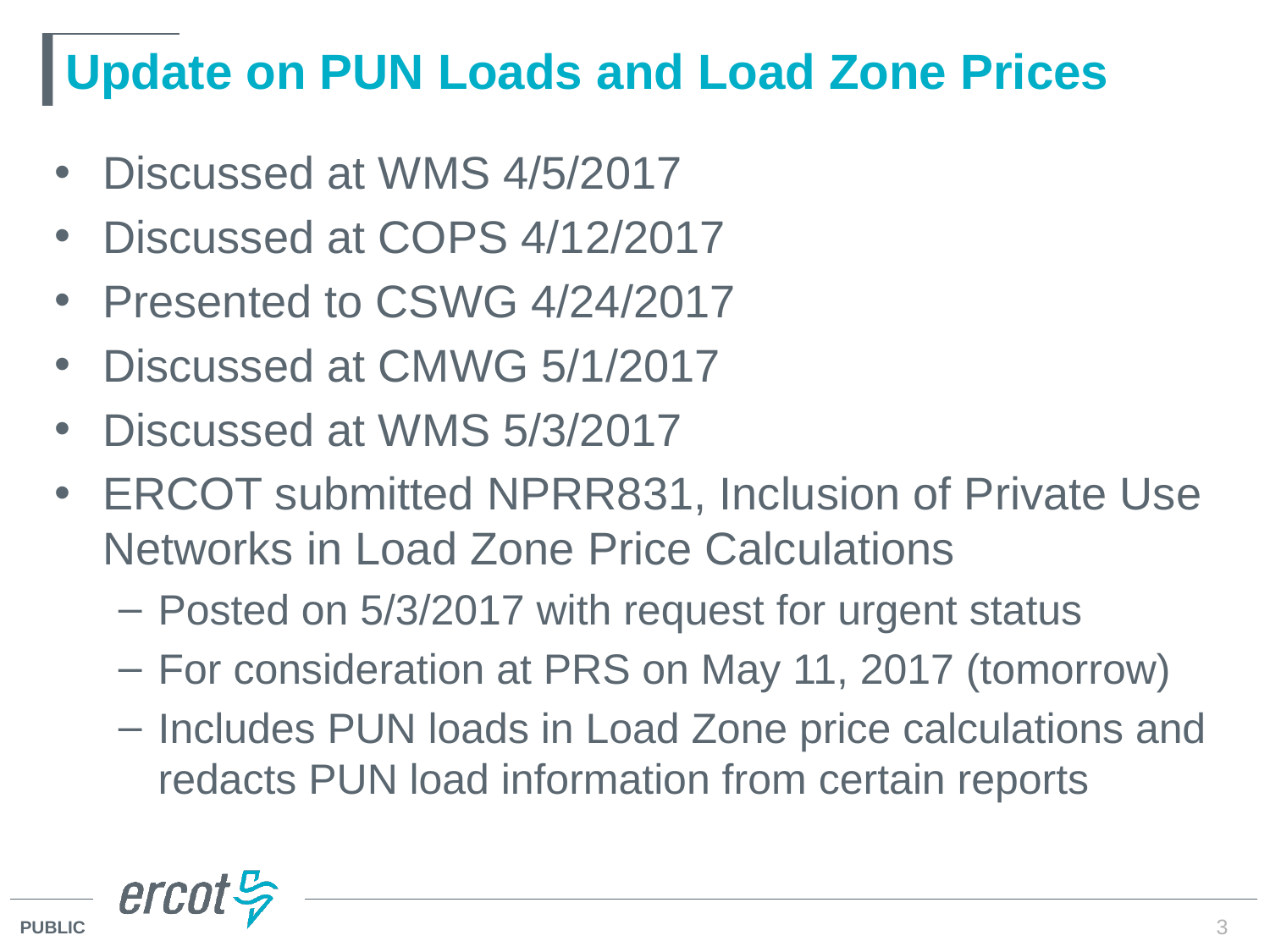

# Update on PUN Loads and Load Zone Prices
Discussed at WMS 4/5/2017
Discussed at COPS 4/12/2017
Presented to CSWG 4/24/2017
Discussed at CMWG 5/1/2017
Discussed at WMS 5/3/2017
ERCOT submitted NPRR831, Inclusion of Private Use Networks in Load Zone Price Calculations
Posted on 5/3/2017 with request for urgent status
For consideration at PRS on May 11, 2017 (tomorrow)
Includes PUN loads in Load Zone price calculations and redacts PUN load information from certain reports
3